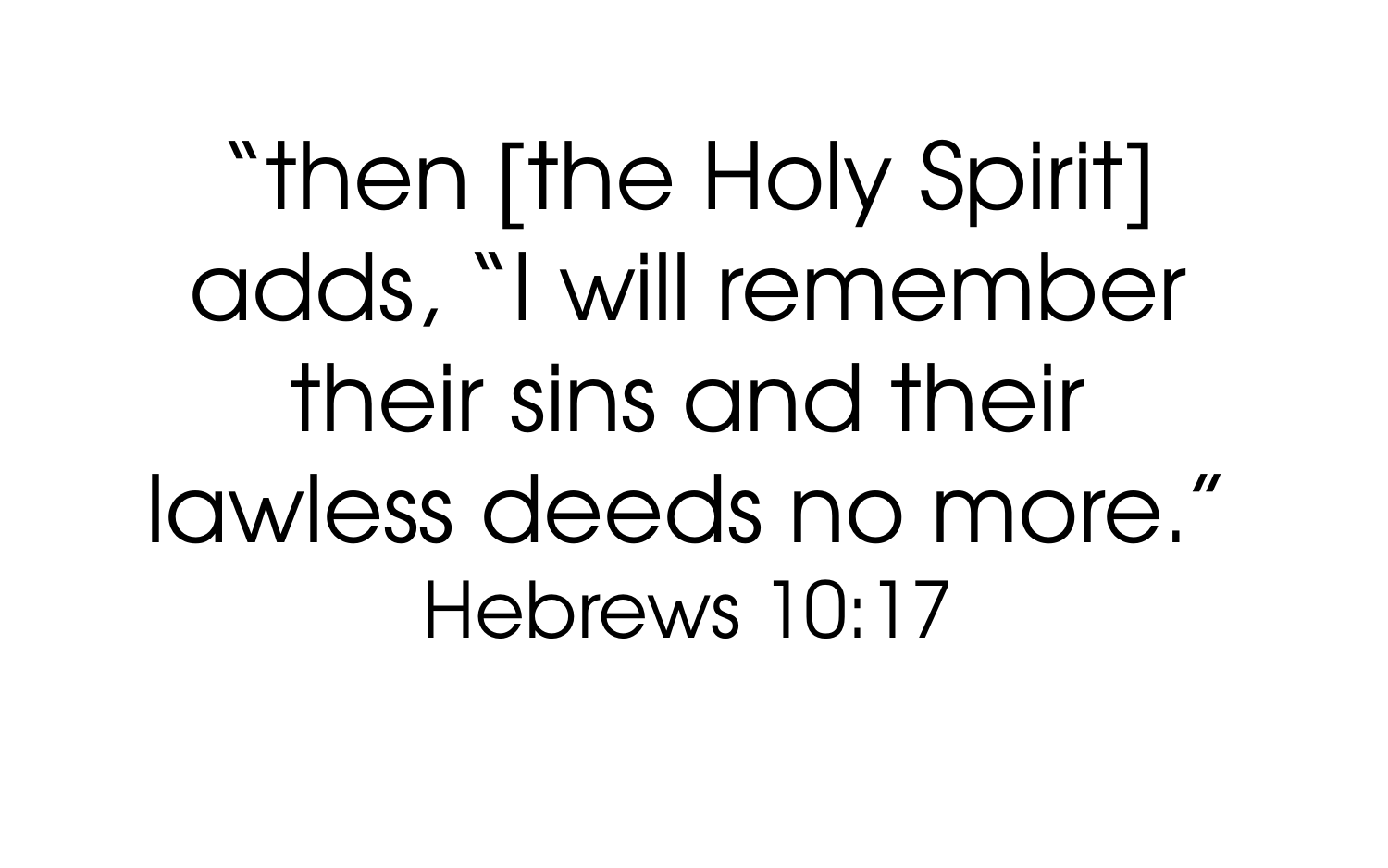

“then [the Holy Spirit] adds, “I will remember their sins and their lawless deeds no more.”
Hebrews 10:17